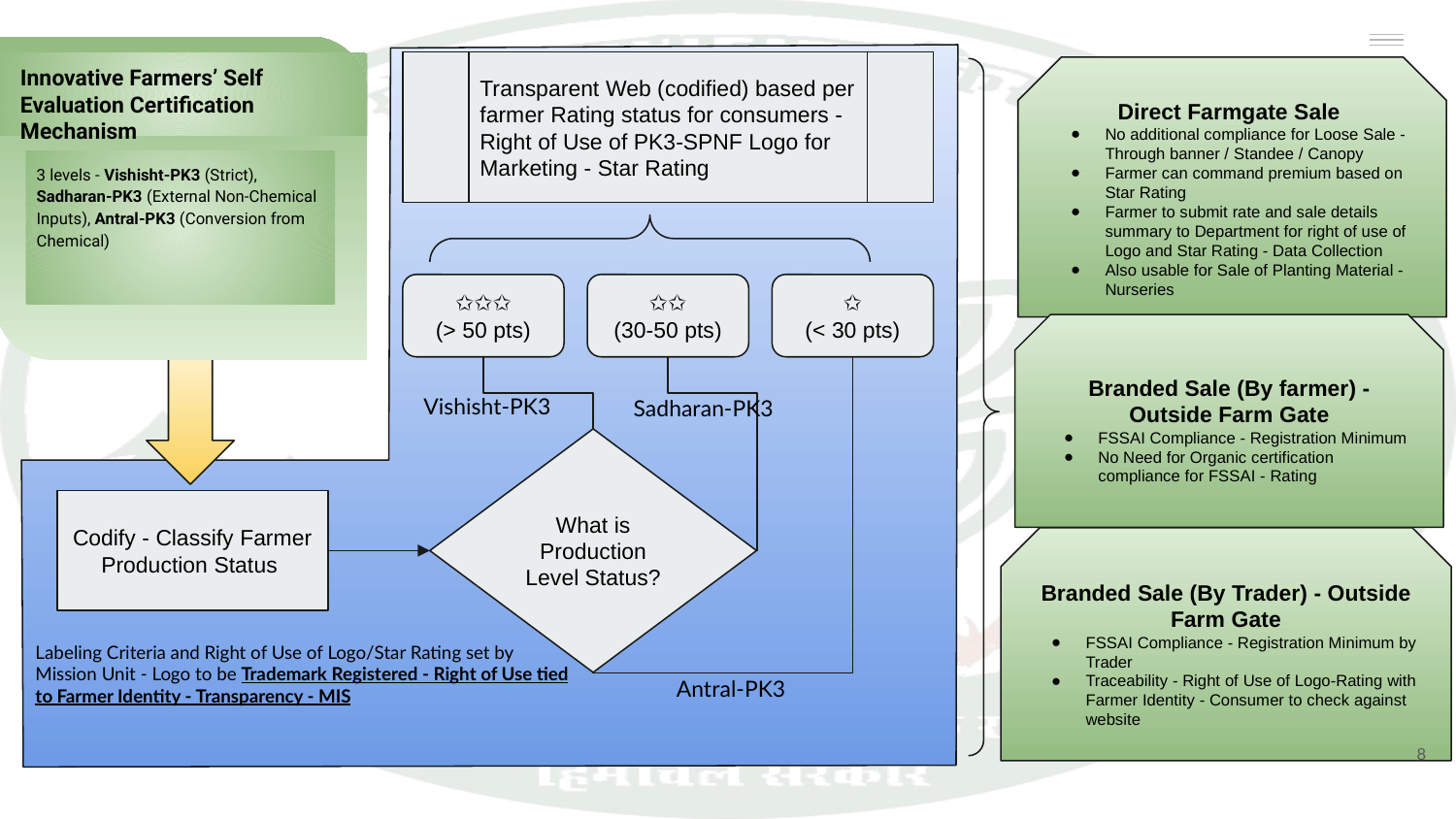

Innovative Farmers’ Self Evaluation Certification Mechanism
3 levels - Vishisht-PK3 (Strict), Sadharan-PK3 (External Non-Chemical Inputs), Antral-PK3 (Conversion from Chemical)

Transparent Web (codified) based per farmer Rating status for consumers - Right of Use of PK3-SPNF Logo for Marketing - Star Rating
Direct Farmgate Sale
No additional compliance for Loose Sale - Through banner / Standee / Canopy
Farmer can command premium based on Star Rating
Farmer to submit rate and sale details summary to Department for right of use of Logo and Star Rating - Data Collection
Also usable for Sale of Planting Material - Nurseries

State Domestic Production Certification Protocol (SDPCP)
3 levels - Vishisht-PK3 (Strict), Sadharan-PK3 (External Non-Chemical Inputs), Antral-PK3 (Conversion from Chemical)
✩✩✩
(> 50 pts)
✩✩
(30-50 pts)
✩
(< 30 pts)
Branded Sale (By farmer) - Outside Farm Gate
FSSAI Compliance - Registration Minimum
No Need for Organic certification compliance for FSSAI - Rating

Vishisht-PK3
Sadharan-PK3
What is Production Level Status?
Codify - Classify Farmer Production Status
Branded Sale (By Trader) - Outside Farm Gate
FSSAI Compliance - Registration Minimum by Trader
Traceability - Right of Use of Logo-Rating with Farmer Identity - Consumer to check against website
Labeling Criteria and Right of Use of Logo/Star Rating set by Mission Unit - Logo to be Trademark Registered - Right of Use tied to Farmer Identity - Transparency - MIS
Antral-PK3
8